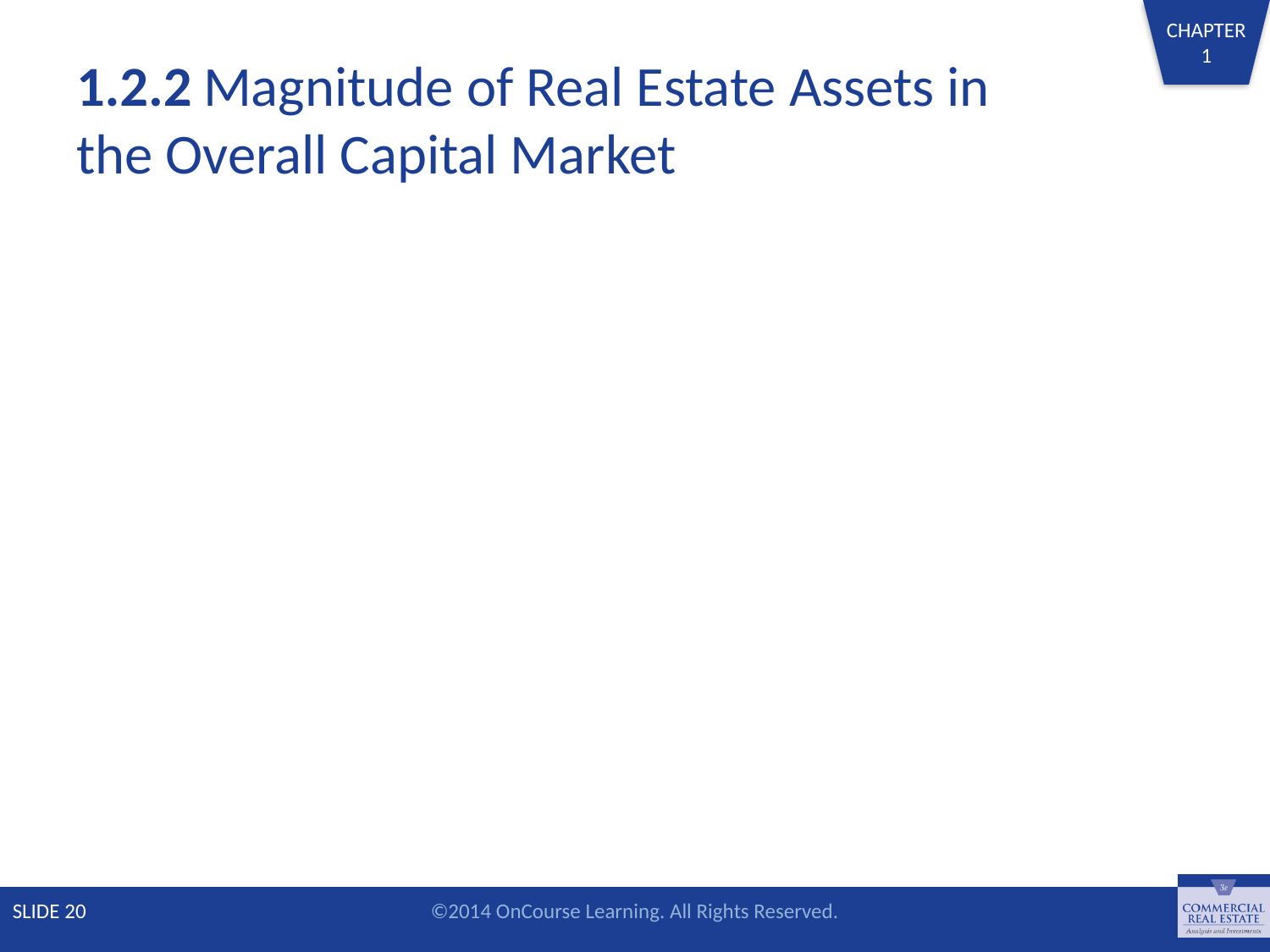

# 1.2.2	Magnitude of Real Estate Assets in the Overall Capital Market

SLIDE 20